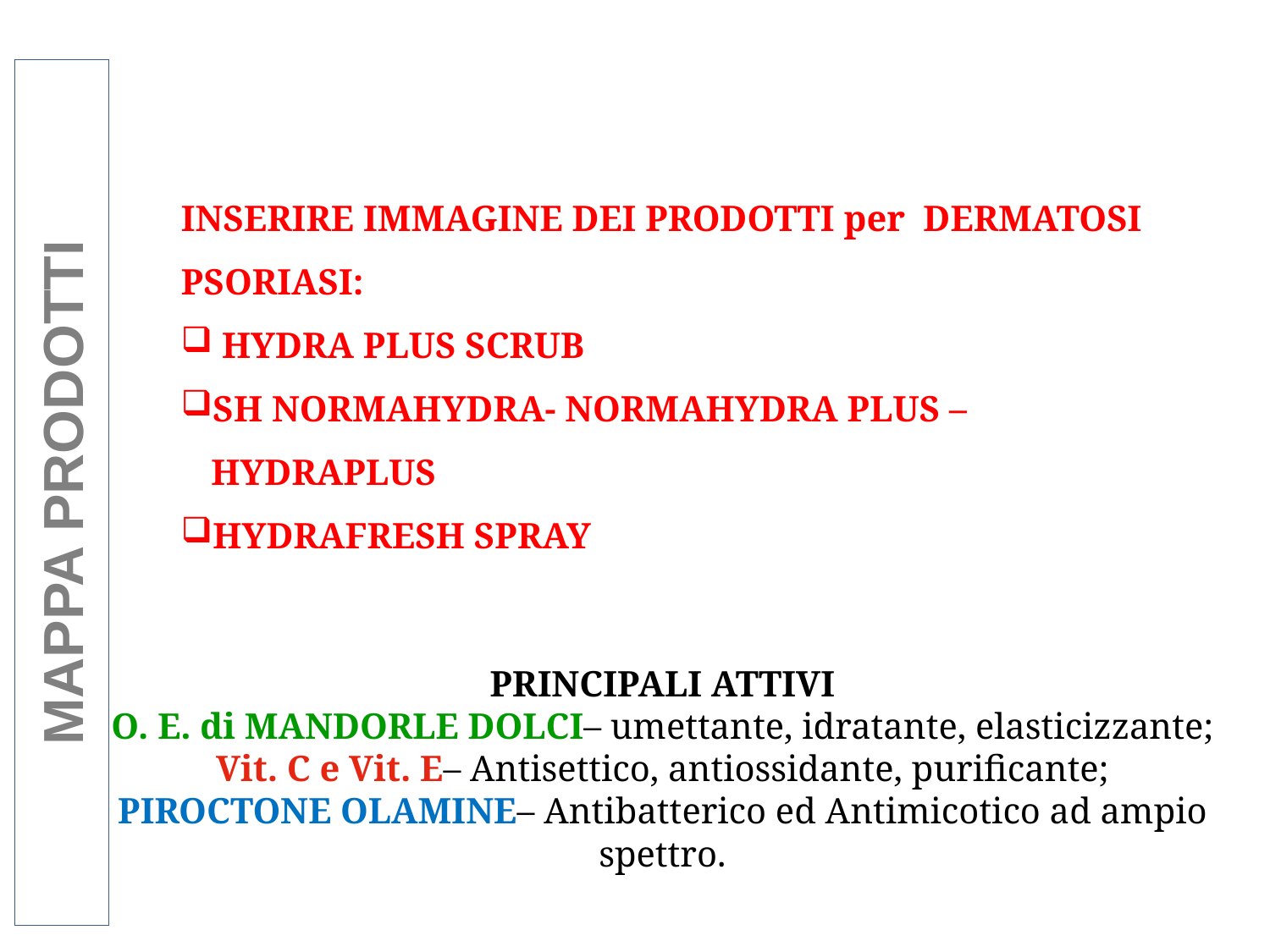

MAPPA PRODOTTI
INSERIRE IMMAGINE DEI PRODOTTI per  DERMATOSI PSORIASI:
 HYDRA PLUS SCRUB
SH NORMAHYDRA- NORMAHYDRA PLUS – HYDRAPLUS
HYDRAFRESH SPRAY

PRINCIPALI ATTIVI
O. E. di MANDORLE DOLCI– umettante, idratante, elasticizzante;
Vit. C e Vit. E– Antisettico, antiossidante, purificante;
PIROCTONE OLAMINE– Antibatterico ed Antimicotico ad ampio spettro.